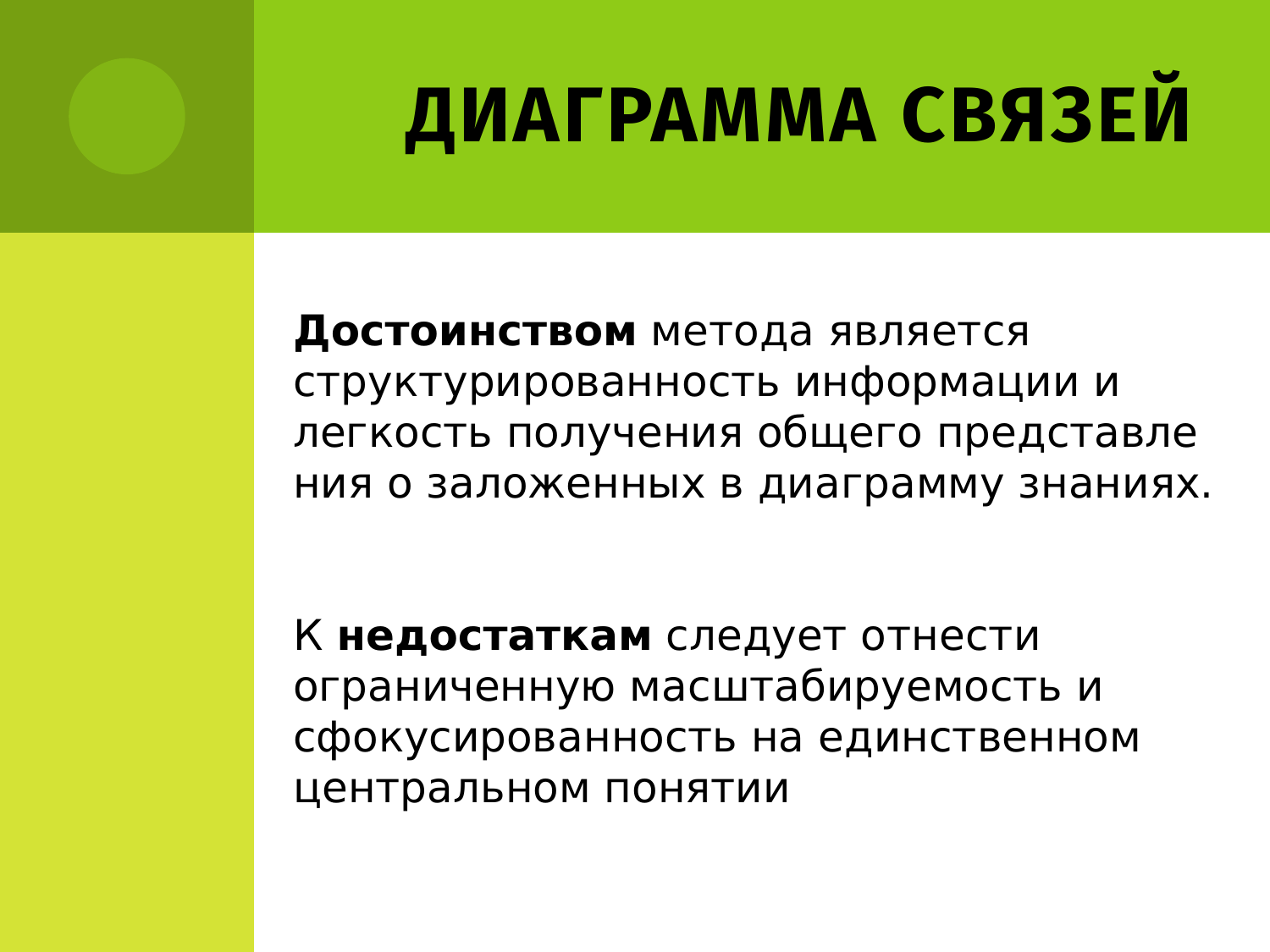

# Диаграмма связей

До­сто­ин­ством ме­то­да яв­ля­ет­ся        струк­ту­ри­ро­ван­ность ин­фор­ма­ции и     лег­кость по­лу­че­ния об­ще­го пред­став­ле­ния о за­ло­жен­ных в диа­грам­му знаниях.

К недо­стат­кам сле­ду­ет от­не­сти         огра­ни­чен­ную мас­шта­би­ру­е­мость и            сфо­ку­си­ро­ван­ность на един­ствен­ном    цен­траль­ном понятии